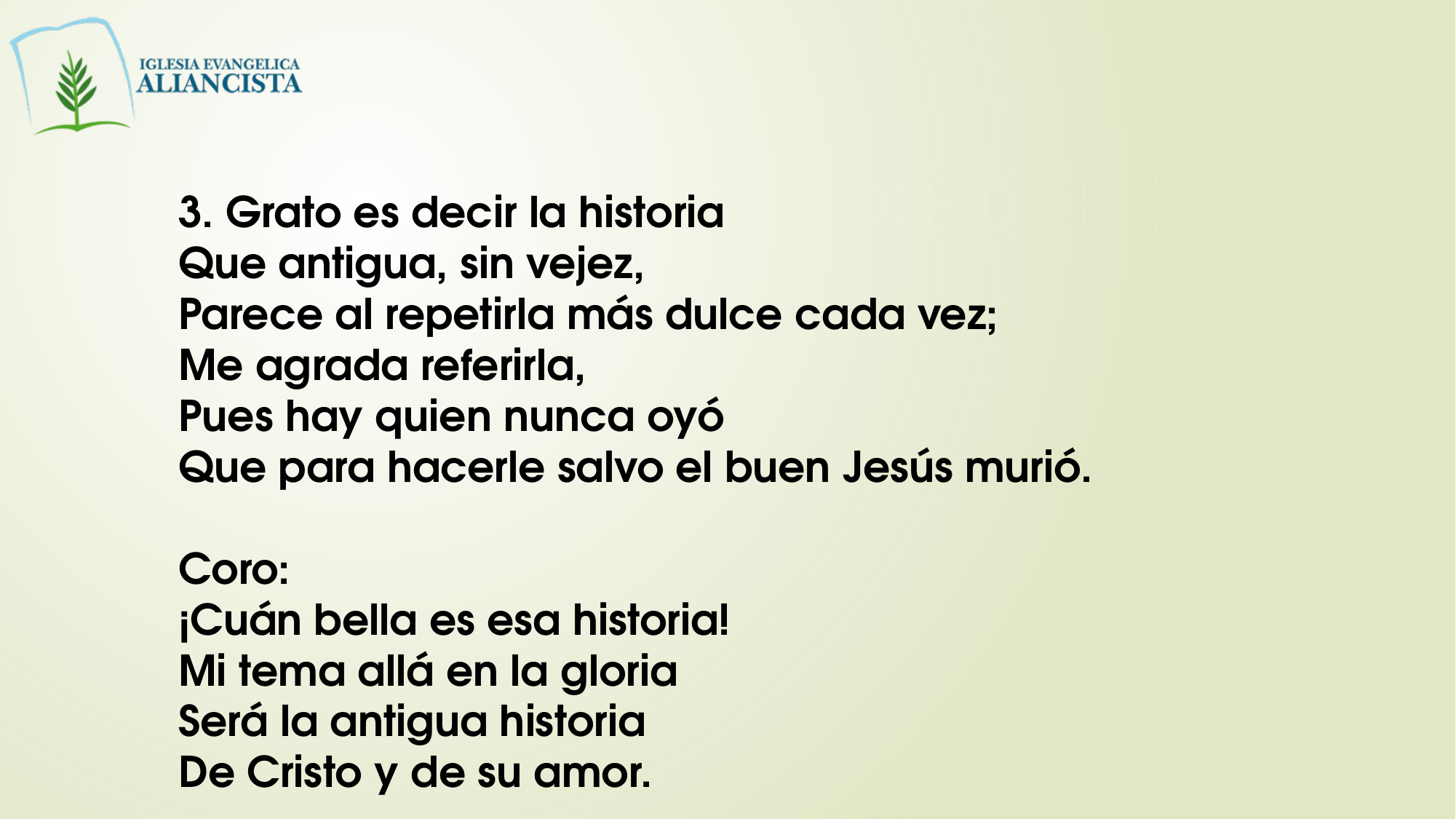

3. Grato es decir la historia
Que antigua, sin vejez,
Parece al repetirla más dulce cada vez;
Me agrada referirla,
Pues hay quien nunca oyó
Que para hacerle salvo el buen Jesús murió.

Coro:
¡Cuán bella es esa historia!
Mi tema allá en la gloria
Será la antigua historia
De Cristo y de su amor.